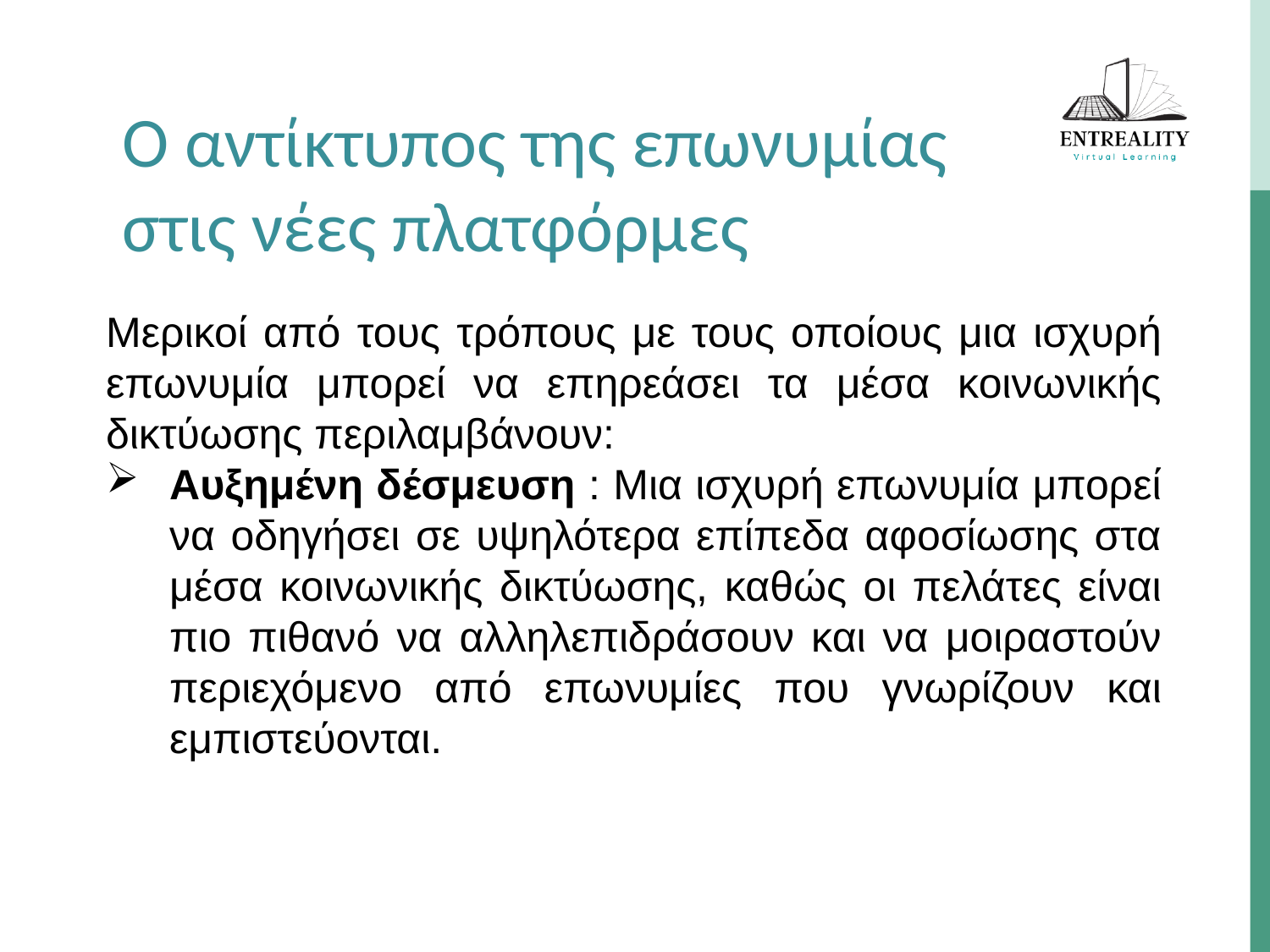

Ο αντίκτυπος της επωνυμίας στις νέες πλατφόρμες
Μερικοί από τους τρόπους με τους οποίους μια ισχυρή επωνυμία μπορεί να επηρεάσει τα μέσα κοινωνικής δικτύωσης περιλαμβάνουν:
Αυξημένη δέσμευση : Μια ισχυρή επωνυμία μπορεί να οδηγήσει σε υψηλότερα επίπεδα αφοσίωσης στα μέσα κοινωνικής δικτύωσης, καθώς οι πελάτες είναι πιο πιθανό να αλληλεπιδράσουν και να μοιραστούν περιεχόμενο από επωνυμίες που γνωρίζουν και εμπιστεύονται.